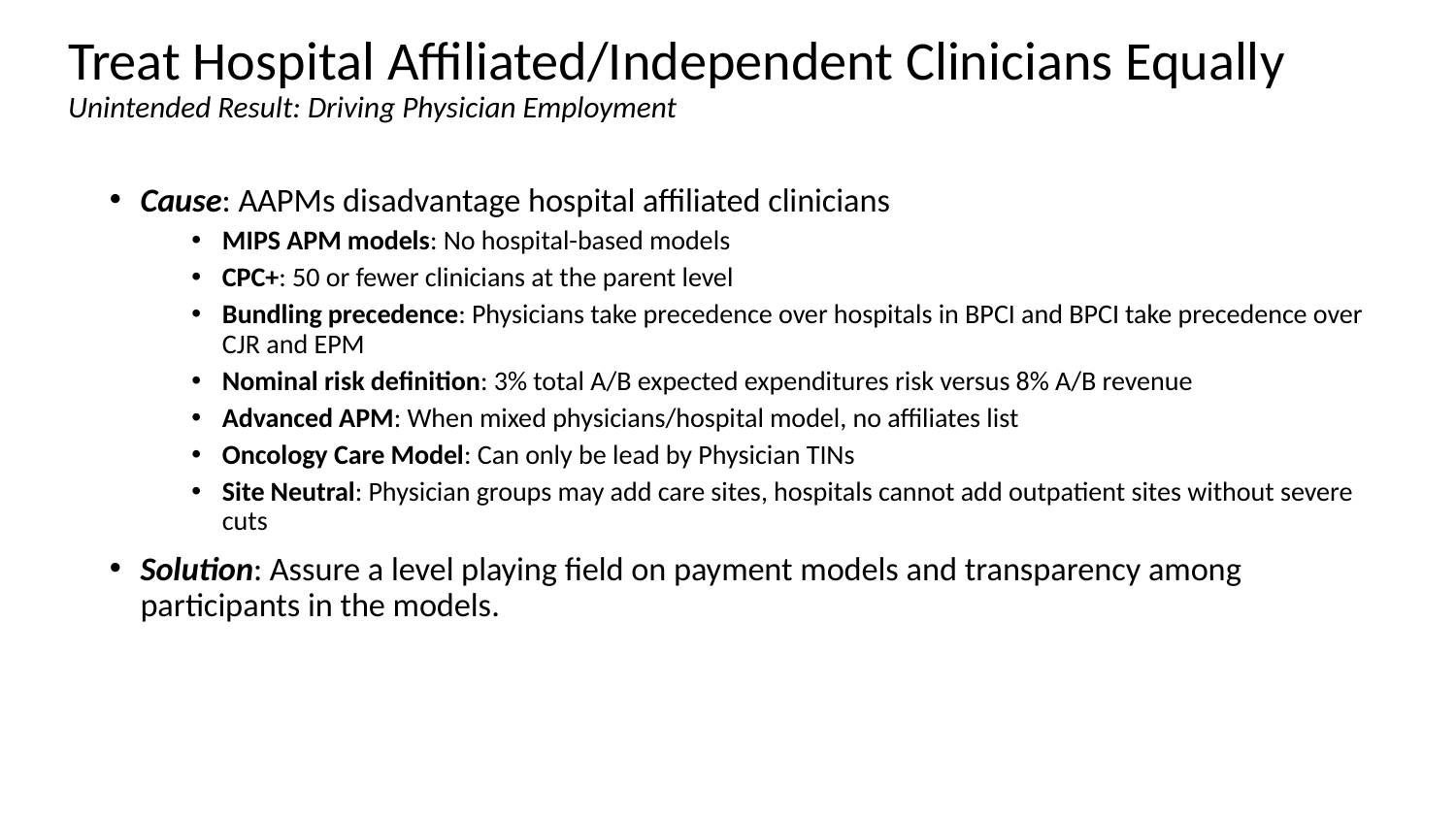

# Treat Hospital Affiliated/Independent Clinicians Equally Unintended Result: Driving Physician Employment
Cause: AAPMs disadvantage hospital affiliated clinicians
MIPS APM models: No hospital-based models
CPC+: 50 or fewer clinicians at the parent level
Bundling precedence: Physicians take precedence over hospitals in BPCI and BPCI take precedence over CJR and EPM
Nominal risk definition: 3% total A/B expected expenditures risk versus 8% A/B revenue
Advanced APM: When mixed physicians/hospital model, no affiliates list
Oncology Care Model: Can only be lead by Physician TINs
Site Neutral: Physician groups may add care sites, hospitals cannot add outpatient sites without severe cuts
Solution: Assure a level playing field on payment models and transparency among participants in the models.